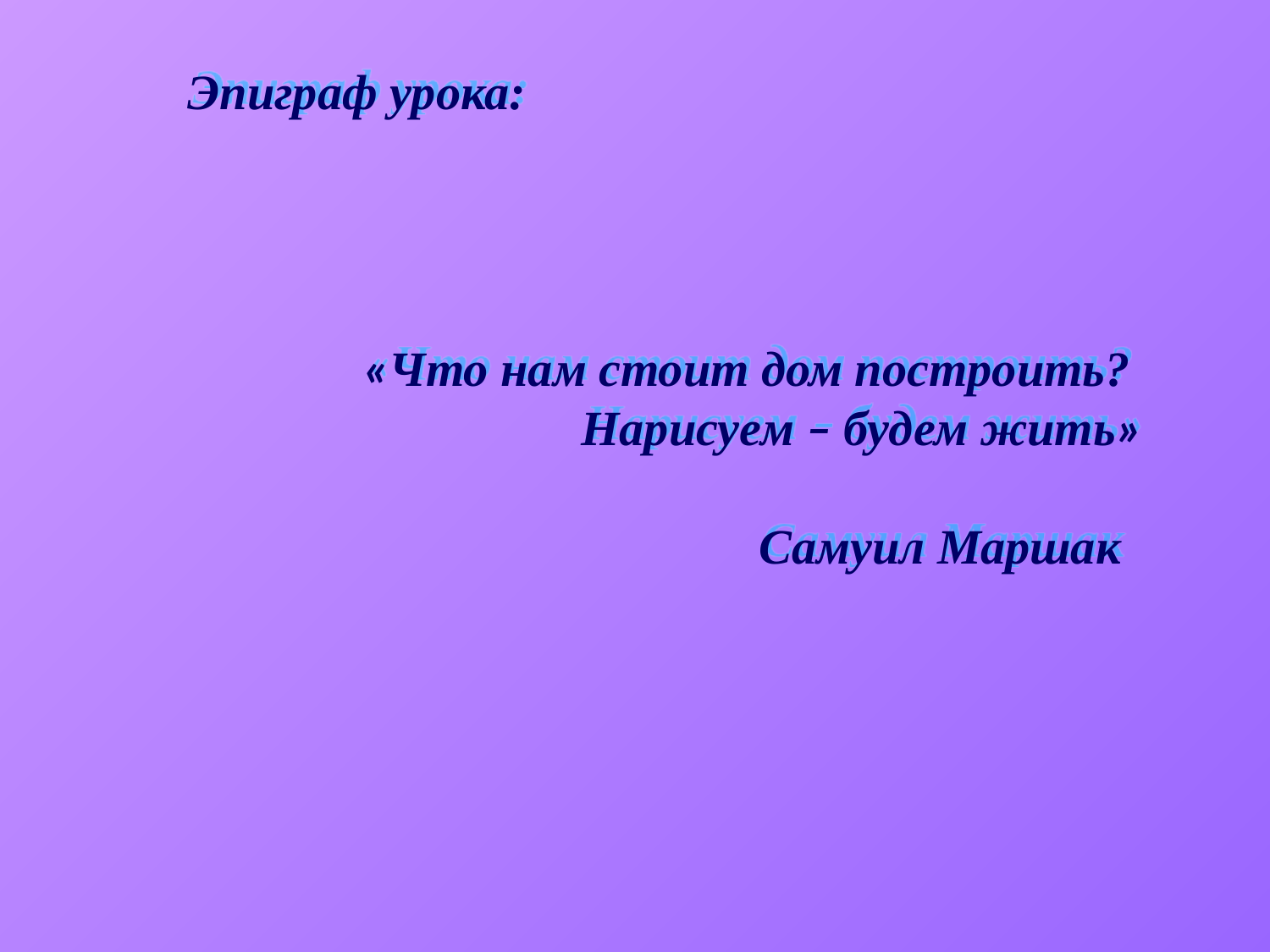

Эпиграф урока:

 «Что нам стоит дом построить?
Нарисуем – будем жить»
                                                                              Самуил Маршак